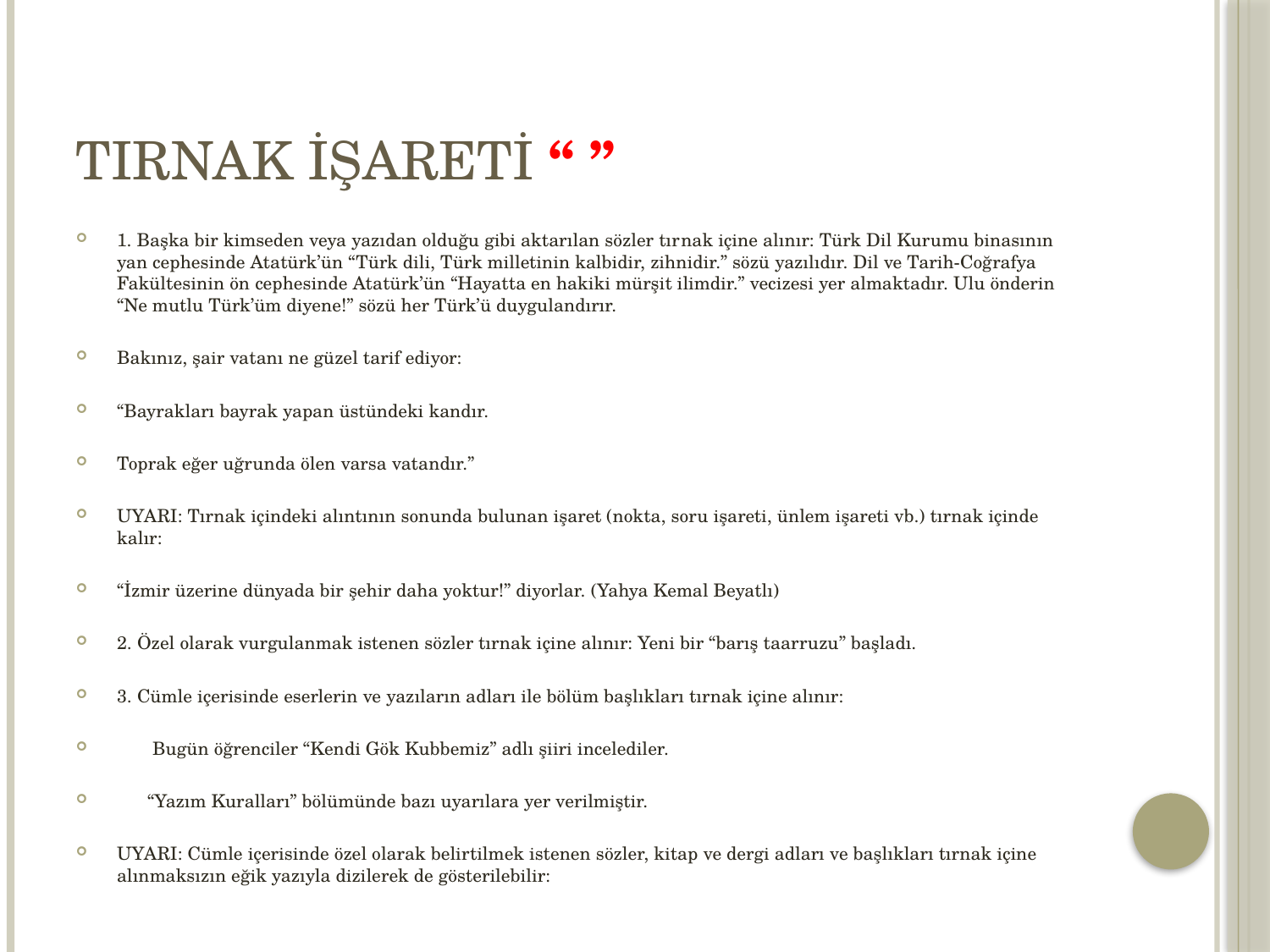

# TIRNAK İŞARETİ “ ”
1. Başka bir kimseden veya yazıdan olduğu gibi aktarılan sözler tır­nak içine alınır: Türk Dil Kurumu binasının yan cephesinde Atatürk’ün “Türk dili, Türk milletinin kalbidir, zihnidir.” sözü yazılıdır. Dil ve Tarih-Coğrafya Fakültesinin ön cephesinde Atatürk’ün “Hayatta en hakiki mürşit ilimdir.” vecizesi yer almaktadır. Ulu önderin “Ne mutlu Türk’üm diyene!” sözü her Türk’ü duygulandırır.

Bakınız, şair vatanı ne güzel tarif ediyor:

“Bayrakları bayrak yapan üstündeki kandır.

Toprak eğer uğrunda ölen varsa vatandır.”

UYARI: Tırnak içindeki alıntının sonunda bulunan işaret (nokta, soru işareti, ünlem işareti vb.) tırnak içinde kalır:

“İzmir üzerine dünyada bir şehir daha yoktur!” diyorlar. (Yahya Kemal Beyatlı)

2. Özel olarak vurgulanmak istenen sözler tırnak içine alınır: Yeni bir “barış taarruzu” başladı.

3. Cümle içerisinde eserlerin ve yazıların adları ile bölüm başlıkları tırnak içine alınır:

       Bugün öğrenciler “Kendi Gök Kubbemiz” adlı şiiri incelediler.

      “Yazım Kuralları” bölümünde bazı uyarılara yer verilmiştir.

UYARI: Cümle içerisinde özel olarak belirtilmek istenen sözler, kitap ve dergi adları ve başlıkları tırnak içine alınmaksızın eğik yazıyla dizilerek de gösterilebilir: